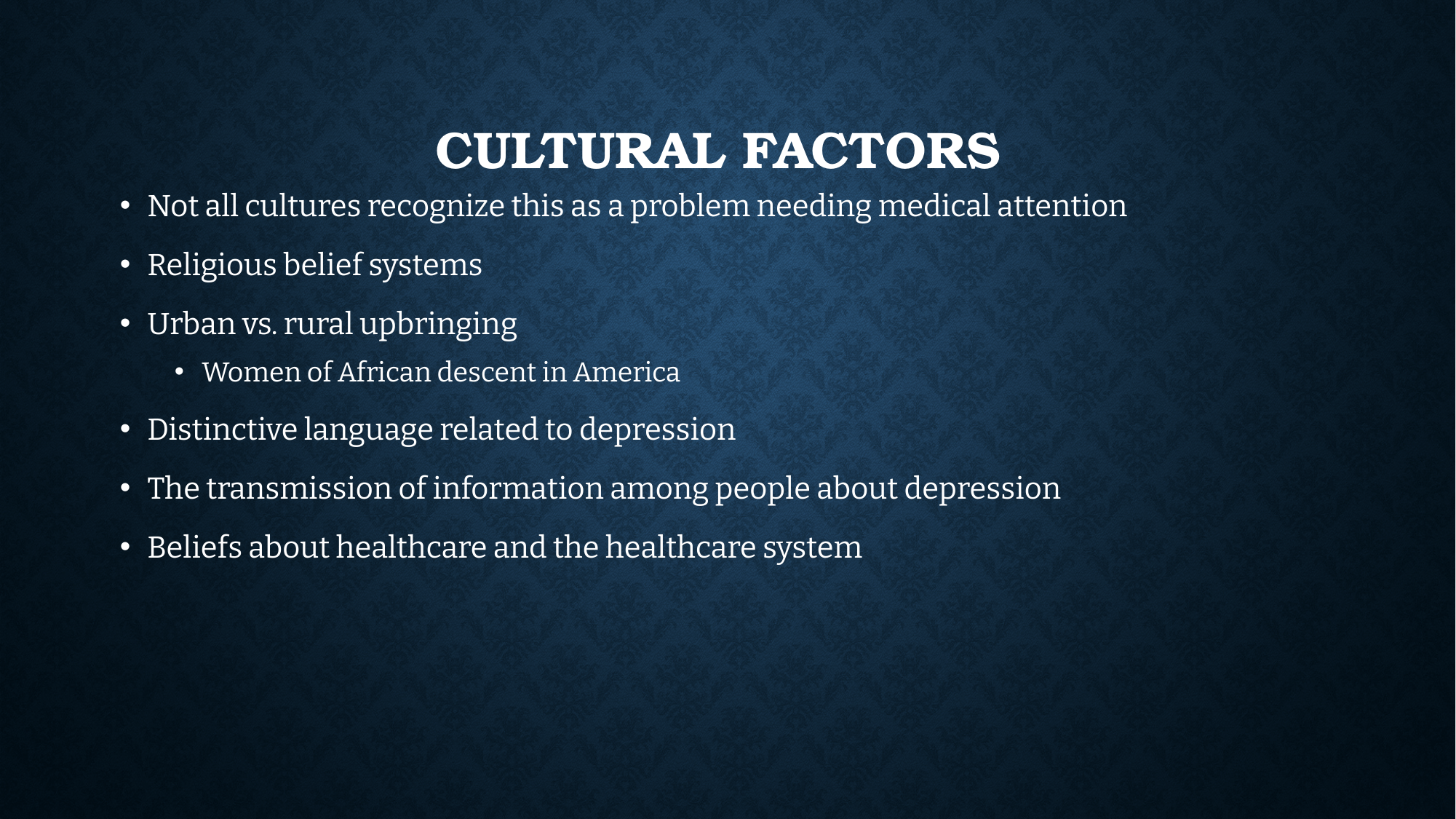

# Cultural Factors
Not all cultures recognize this as a problem needing medical attention
Religious belief systems
Urban vs. rural upbringing
Women of African descent in America
Distinctive language related to depression
The transmission of information among people about depression
Beliefs about healthcare and the healthcare system